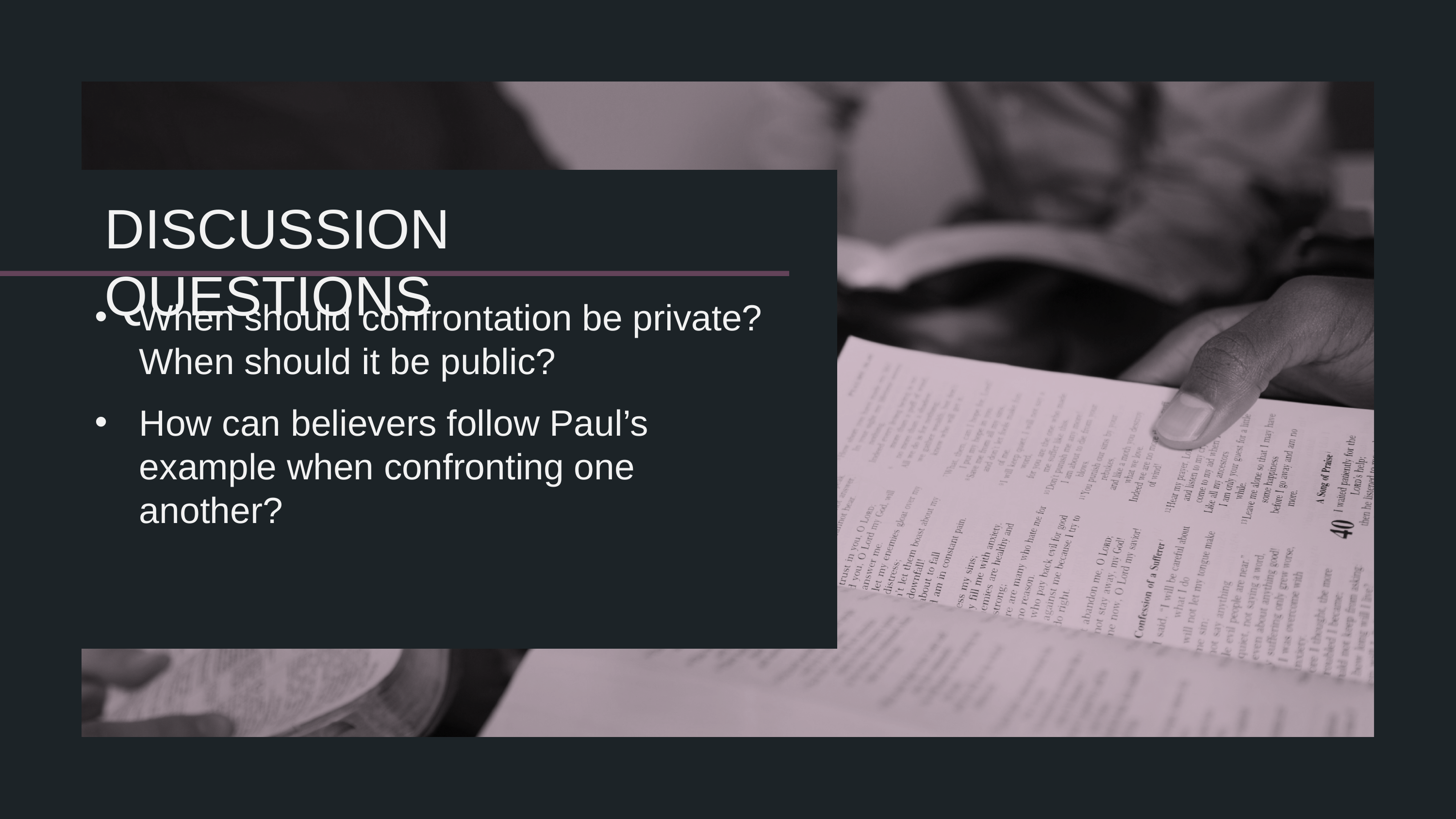

When should confrontation be private? When should it be public?
How can believers follow Paul’s example when confronting one another?